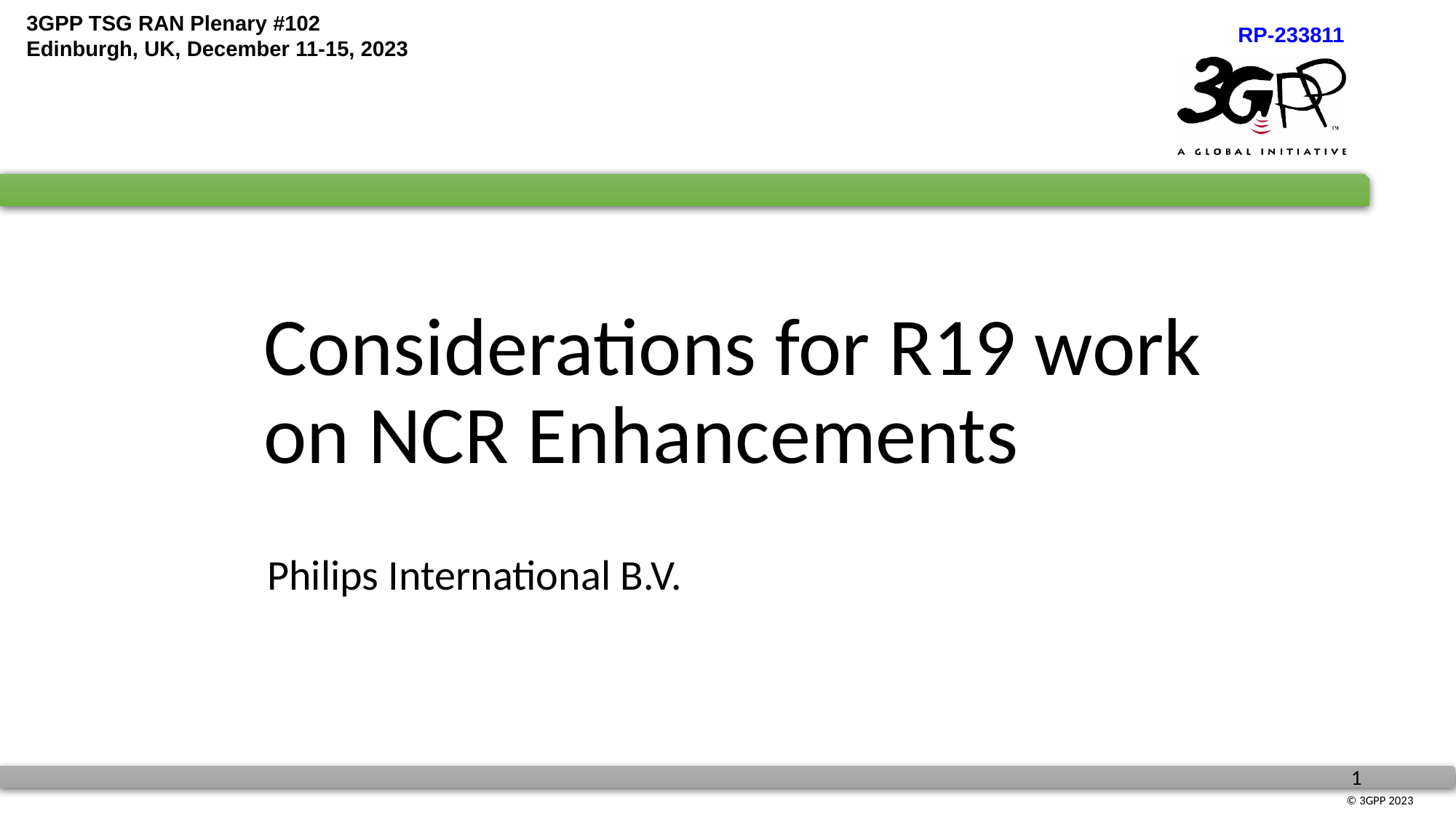

# Considerations for R19 work on NCR Enhancements
Philips International B.V.